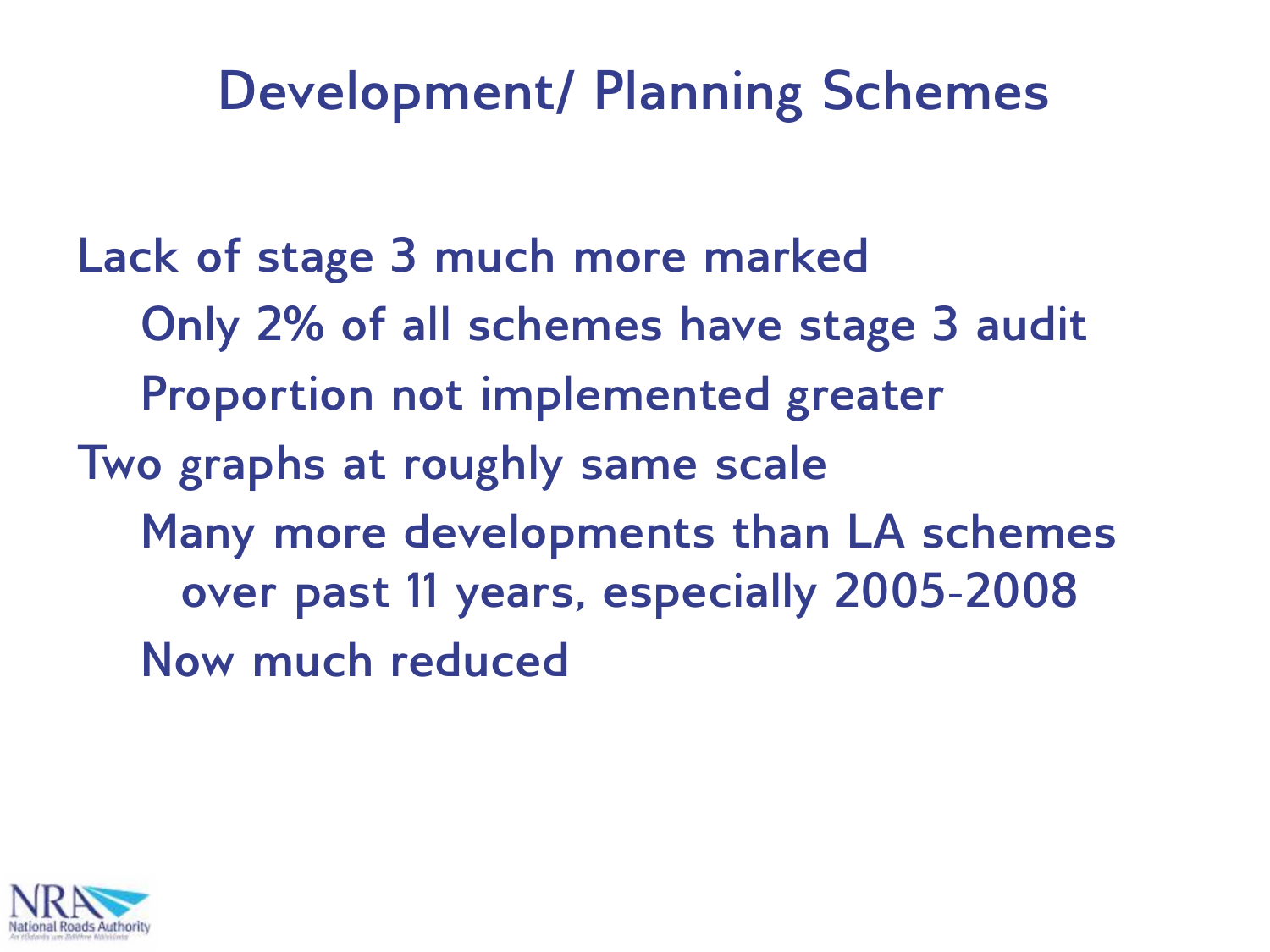

# Development/ Planning Schemes
Lack of stage 3 much more marked
Only 2% of all schemes have stage 3 audit
Proportion not implemented greater
Two graphs at roughly same scale
Many more developments than LA schemes over past 11 years, especially 2005-2008
Now much reduced